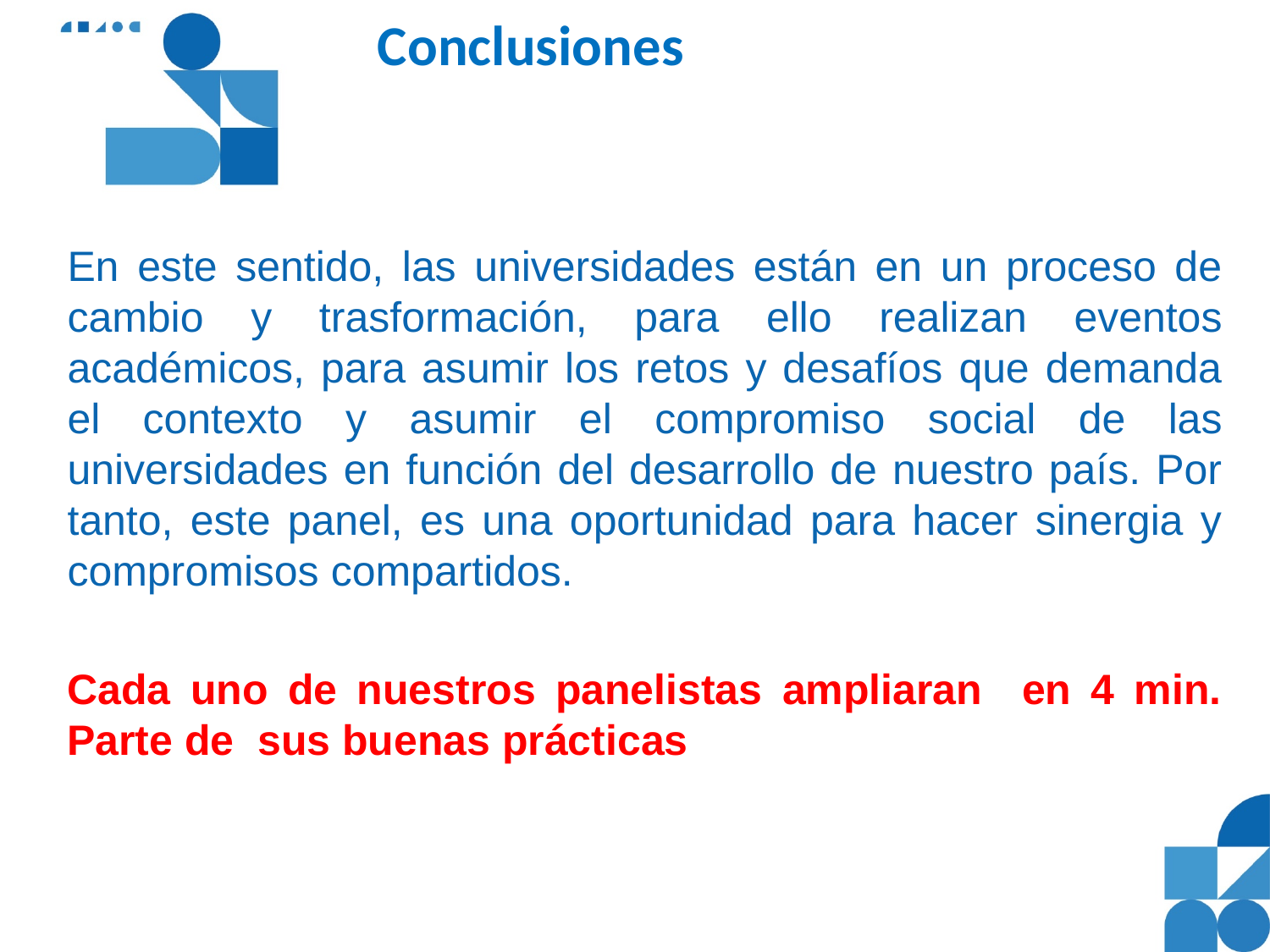

Conclusiones

En este sentido, las universidades están en un proceso de cambio y trasformación, para ello realizan eventos académicos, para asumir los retos y desafíos que demanda el contexto y asumir el compromiso social de las universidades en función del desarrollo de nuestro país. Por tanto, este panel, es una oportunidad para hacer sinergia y compromisos compartidos.

Cada uno de nuestros panelistas ampliaran  en 4 min. Parte de  sus buenas prácticas